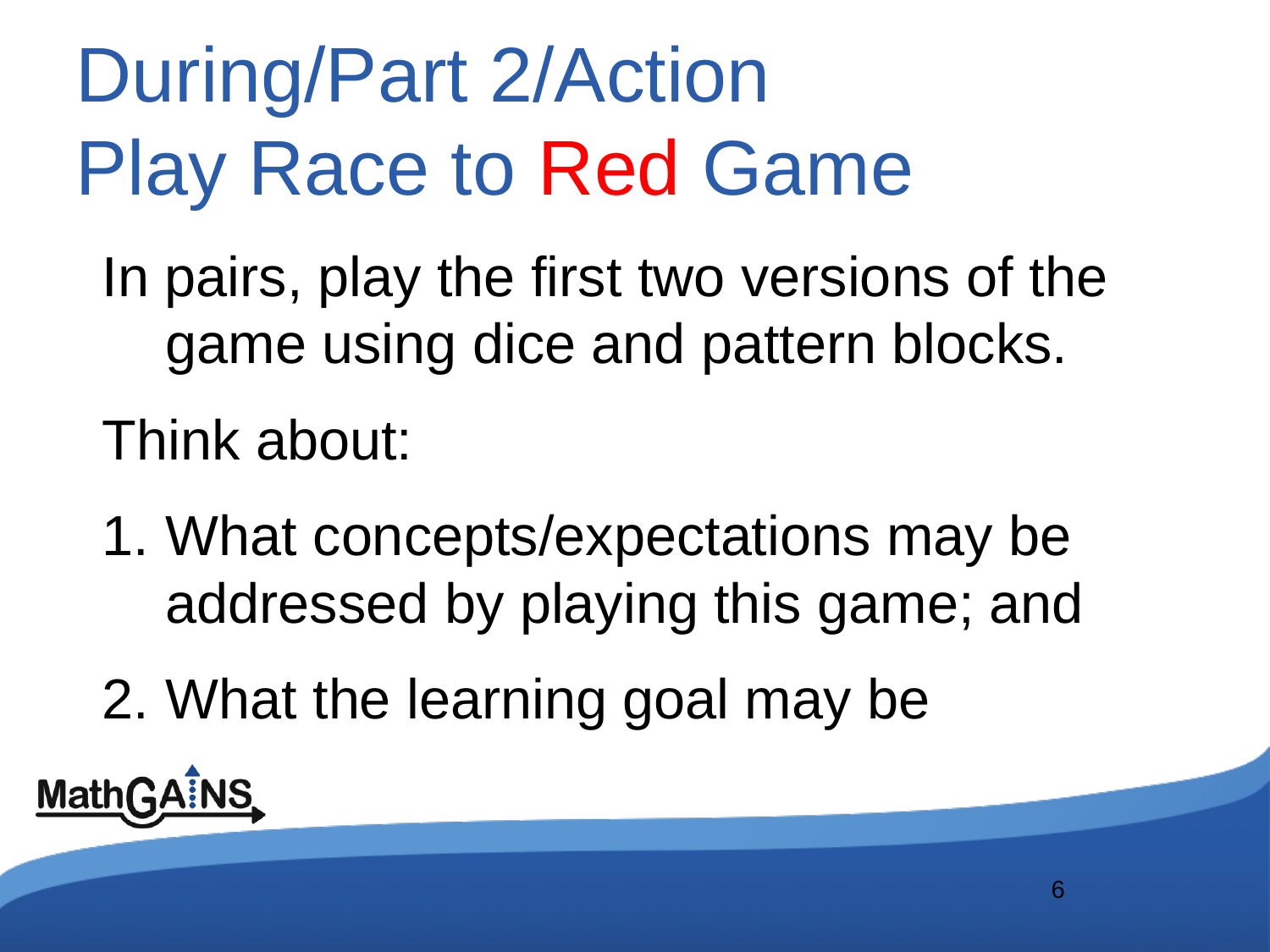

# During/Part 2/Action Play Race to Red Game
In pairs, play the first two versions of the game using dice and pattern blocks.
Think about:
What concepts/expectations may be addressed by playing this game; and
What the learning goal may be
6